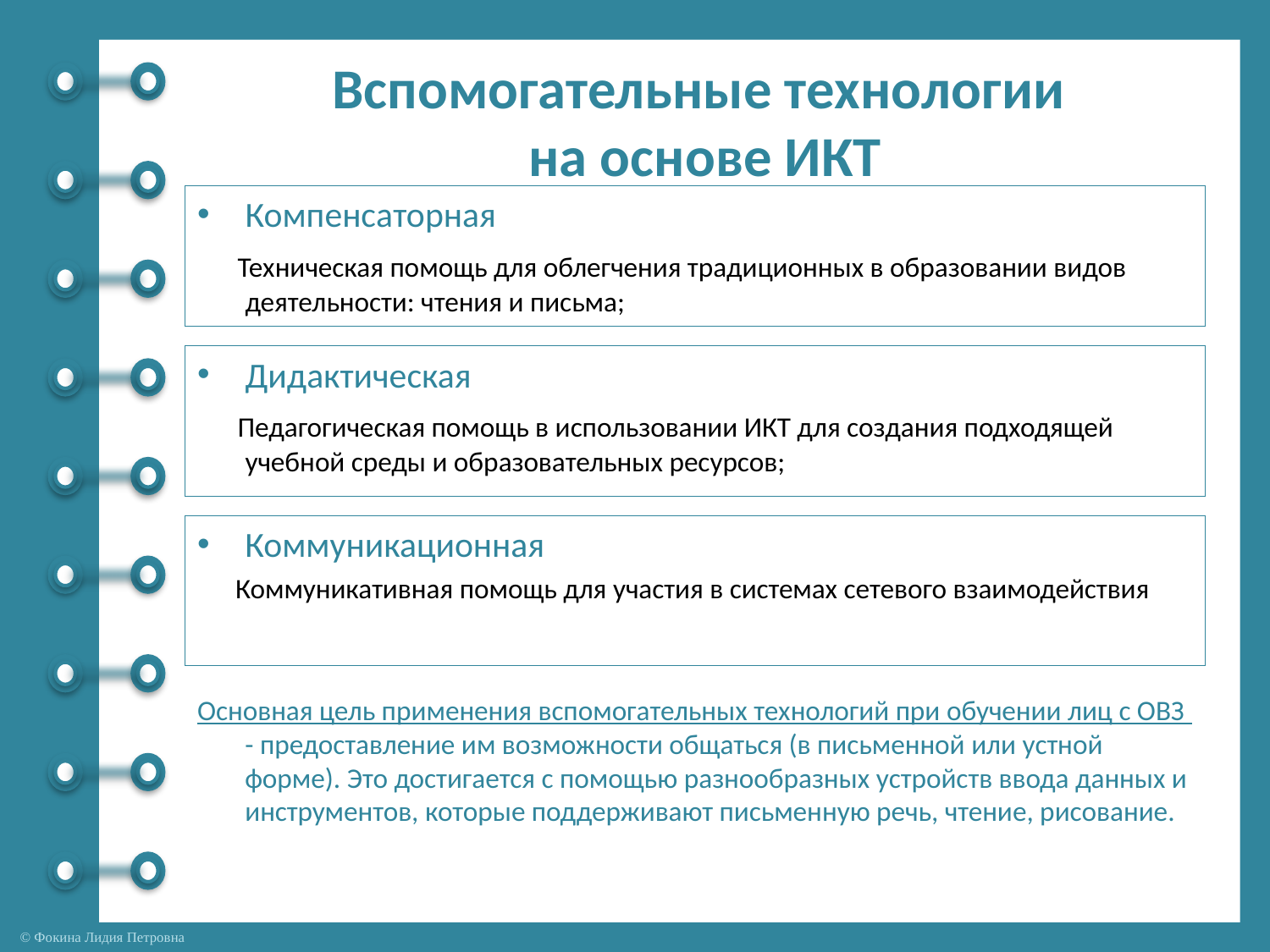

# Вспомогательные технологии на основе ИКТ
Компенсаторная
     Техническая помощь для облегчения традиционных в образовании видов деятельности: чтения и письма;

Дидактическая
     Педагогическая помощь в использовании ИКТ для создания подходящей учебной среды и образовательных ресурсов;
Коммуникационная
      Коммуникативная помощь для участия в системах сетевого взаимодействия
Основная цель применения вспомогательных технологий при обучении лиц с ОВЗ  - предоставление им возможности общаться (в письменной или устной форме). Это достигается с помощью разнообразных устройств ввода данных и инструментов, которые поддерживают письменную речь, чтение, рисование.